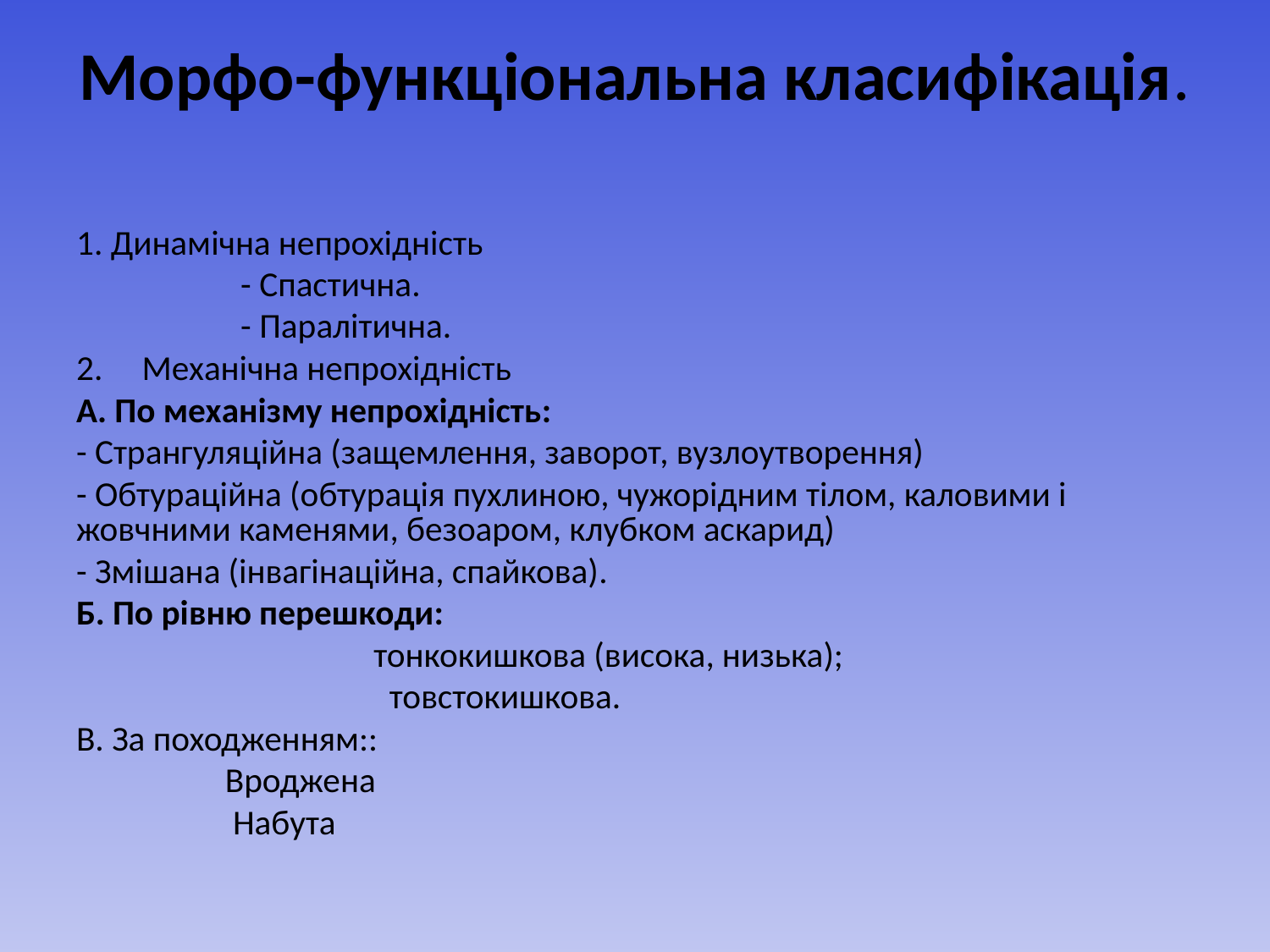

# Морфо-функціональна класифікація.
1. Динамічна непрохідність
                     - Спастична.
                     - Паралітична.
2.     Механічна непрохідність
А. По механізму непрохідність:
- Странгуляційна (защемлення, заворот, вузлоутворення)
- Обтураційна (обтурація пухлиною, чужорідним тілом, каловими і жовчними каменями, безоаром, клубком аскарид)
- Змішана (інвагінаційна, спайкова).
Б. По рівню перешкоди:
                                      тонкокишкова (висока, низька);
                                        товстокишкова.
В. За походженням::
                   Вроджена
                    Набута